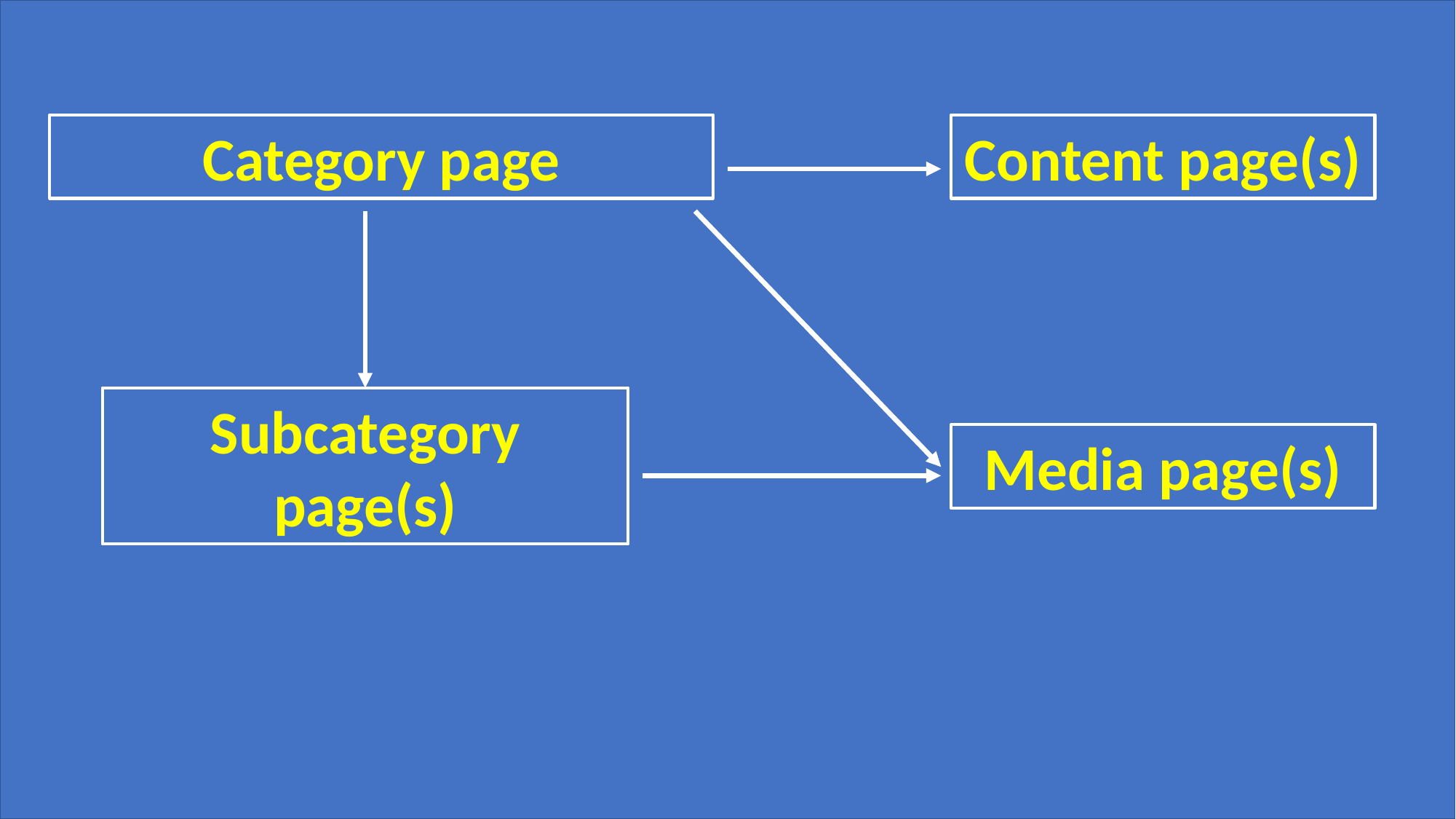

Content page(s)
Category page
Subcategory page(s)
Media page(s)